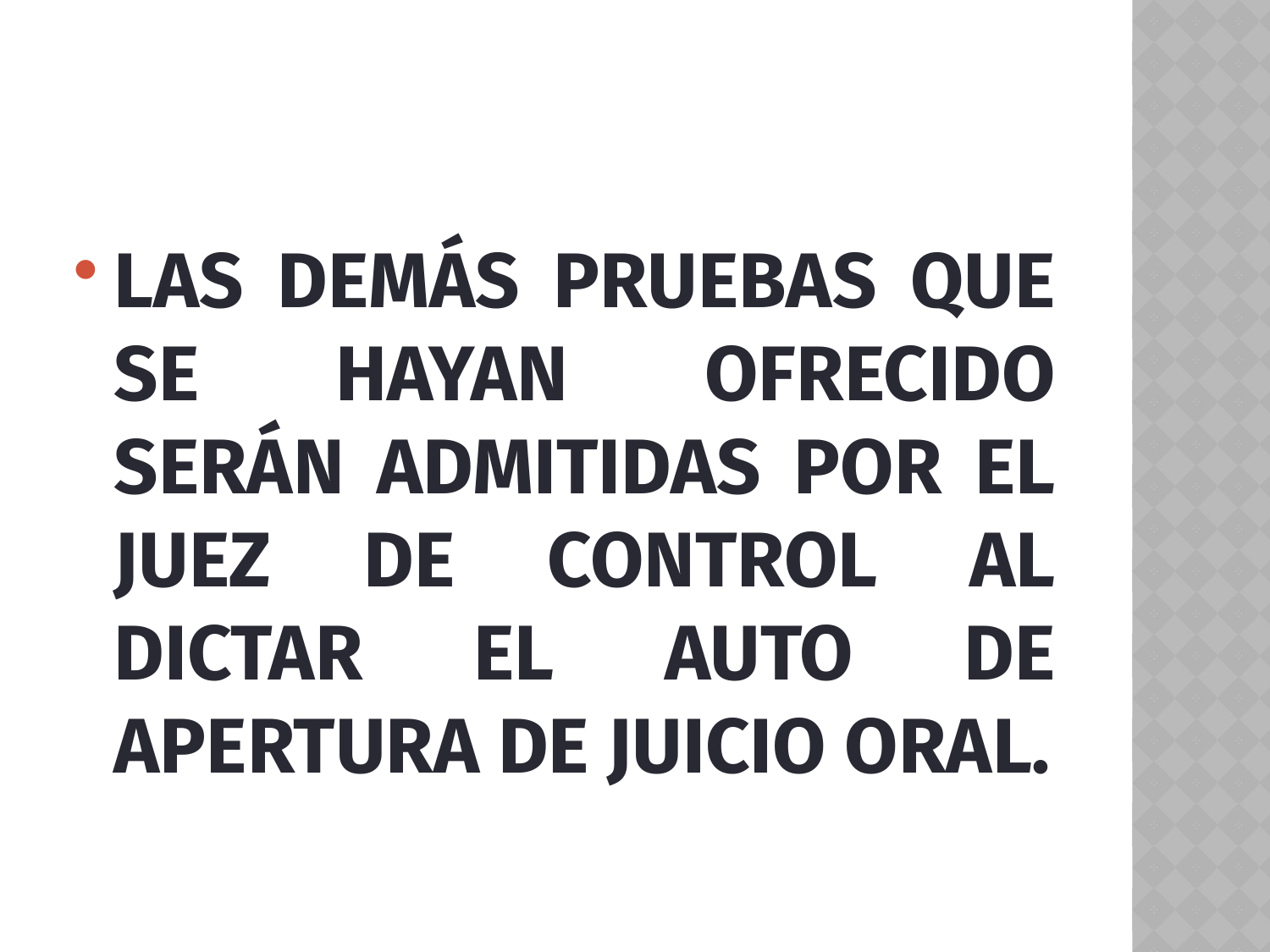

#
LAS DEMÁS PRUEBAS QUE SE HAYAN OFRECIDO SERÁN ADMITIDAS POR EL JUEZ DE CONTROL AL DICTAR EL AUTO DE APERTURA DE JUICIO ORAL.